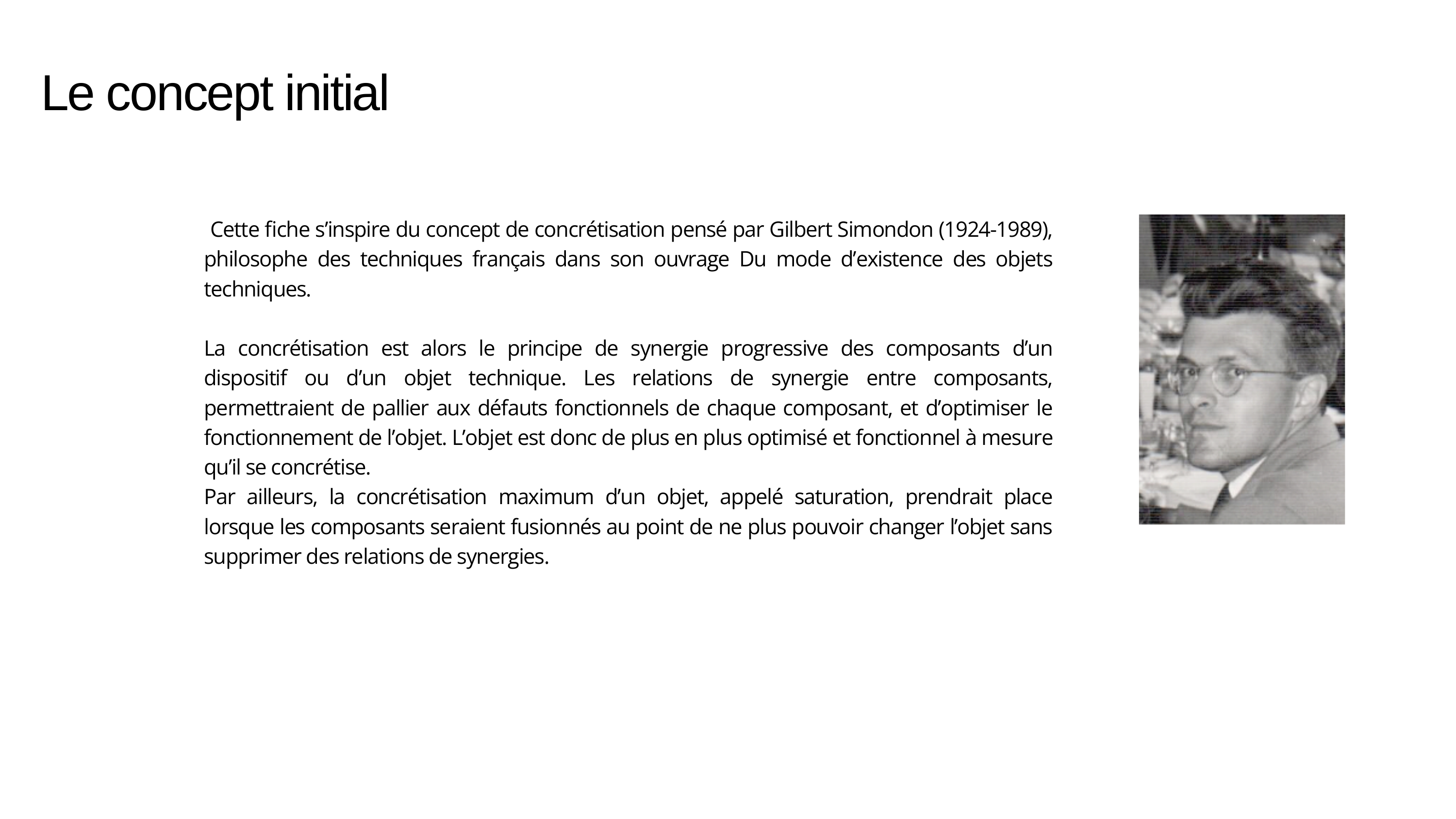

Le concept initial
 Cette fiche s’inspire du concept de concrétisation pensé par Gilbert Simondon (1924-1989), philosophe des techniques français dans son ouvrage Du mode d’existence des objets techniques.

La concrétisation est alors le principe de synergie progressive des composants d’un dispositif ou d’un objet technique. Les relations de synergie entre composants, permettraient de pallier aux défauts fonctionnels de chaque composant, et d’optimiser le fonctionnement de l’objet. L’objet est donc de plus en plus optimisé et fonctionnel à mesure qu’il se concrétise.
Par ailleurs, la concrétisation maximum d’un objet, appelé saturation, prendrait place lorsque les composants seraient fusionnés au point de ne plus pouvoir changer l’objet sans supprimer des relations de synergies.